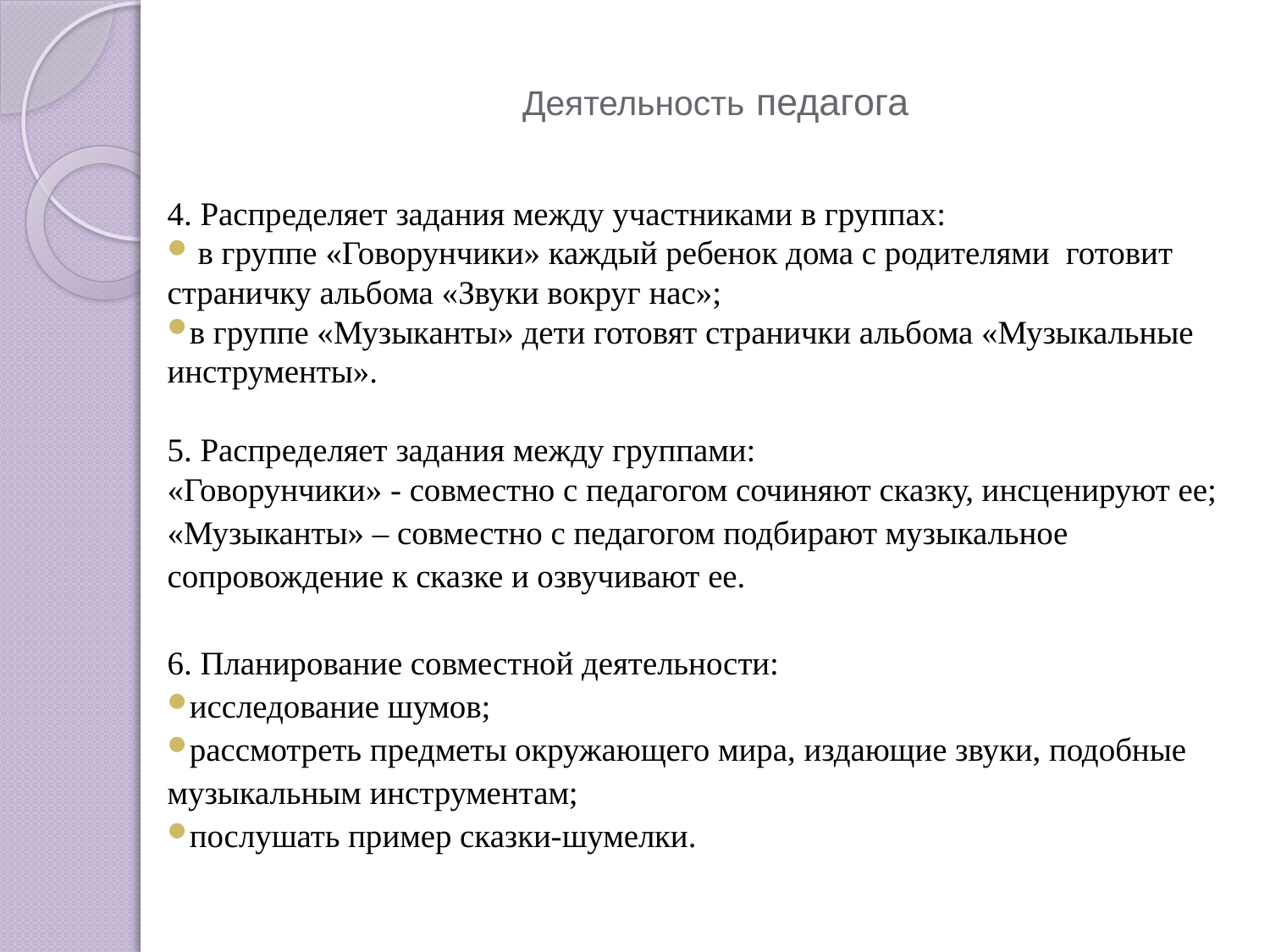

# Деятельность педагога
4. Распределяет задания между участниками в группах:
 в группе «Говорунчики» каждый ребенок дома с родителями  готовит страничку альбома «Звуки вокруг нас»;
в группе «Музыканты» дети готовят странички альбома «Музыкальные инструменты».

5. Распределяет задания между группами:
«Говорунчики» - совместно с педагогом сочиняют сказку, инсценируют ее;
«Музыканты» – совместно с педагогом подбирают музыкальное сопровождение к сказке и озвучивают ее.

6. Планирование совместной деятельности:
исследование шумов;
рассмотреть предметы окружающего мира, издающие звуки, подобные музыкальным инструментам;
послушать пример сказки-шумелки.